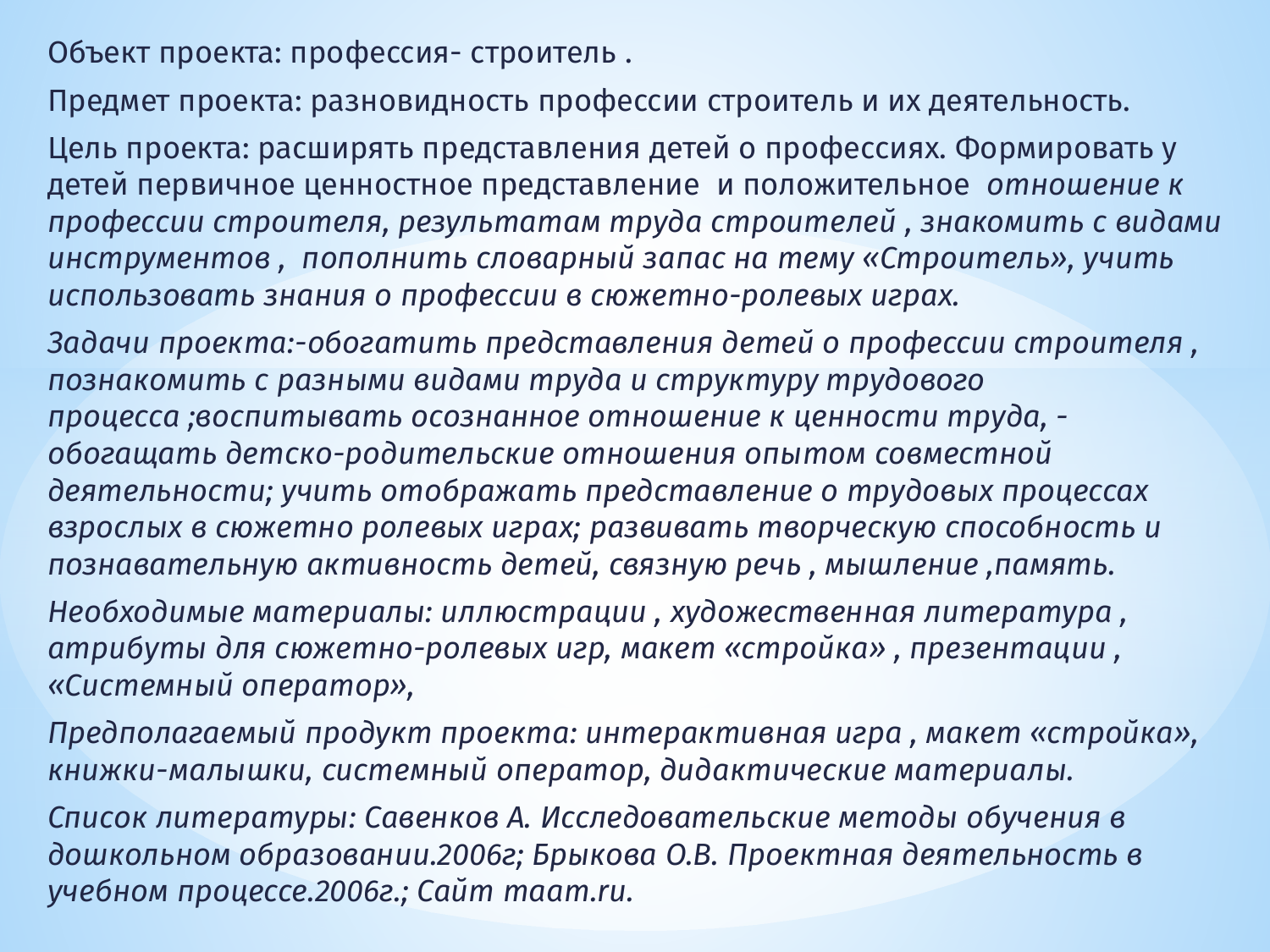

Объект проекта: профессия- строитель .
Предмет проекта: разновидность профессии строитель и их деятельность.
Цель проекта: расширять представления детей о профессиях. Формировать у детей первичное ценностное представление  и положительное  отношение к профессии строителя, результатам труда строителей , знакомить с видами инструментов ,  пополнить словарный запас на тему «Строитель», учить использовать знания о профессии в сюжетно-ролевых играх.
Задачи проекта:-обогатить представления детей о профессии строителя , познакомить с разными видами труда и структуру трудового процесса ;воспитывать осознанное отношение к ценности труда, -обогащать детско-родительские отношения опытом совместной деятельности; учить отображать представление о трудовых процессах взрослых в сюжетно ролевых играх; развивать творческую способность и познавательную активность детей, связную речь , мышление ,память.
Необходимые материалы: иллюстрации , художественная литература ,  атрибуты для сюжетно-ролевых игр, макет «стройка» , презентации , «Системный оператор»,
Предполагаемый продукт проекта: интерактивная игра , макет «стройка», книжки-малышки, системный оператор, дидактические материалы.
Список литературы: Савенков А. Исследовательские методы обучения в дошкольном образовании.2006г; Брыкова О.В. Проектная деятельность в учебном процессе.2006г.; Сайт maam.ru.